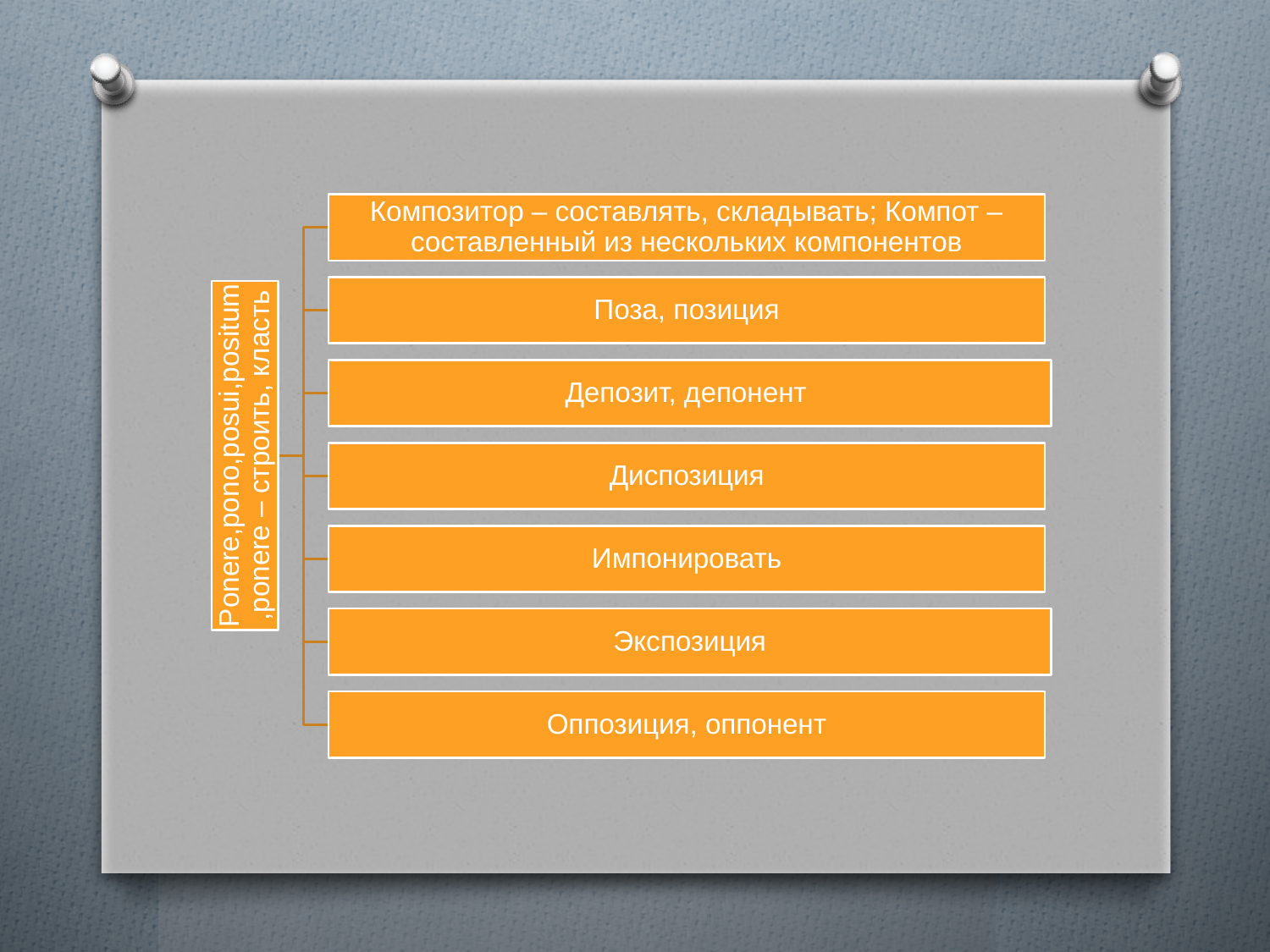

Ponere,pono,posui,positum,ponere – строить, класть
Композитор – составлять, складывать; Компот – составленный из нескольких компонентов
Поза, позиция
Депозит, депонент
Диспозиция
Импонировать
Экспозиция
Оппозиция, оппонент